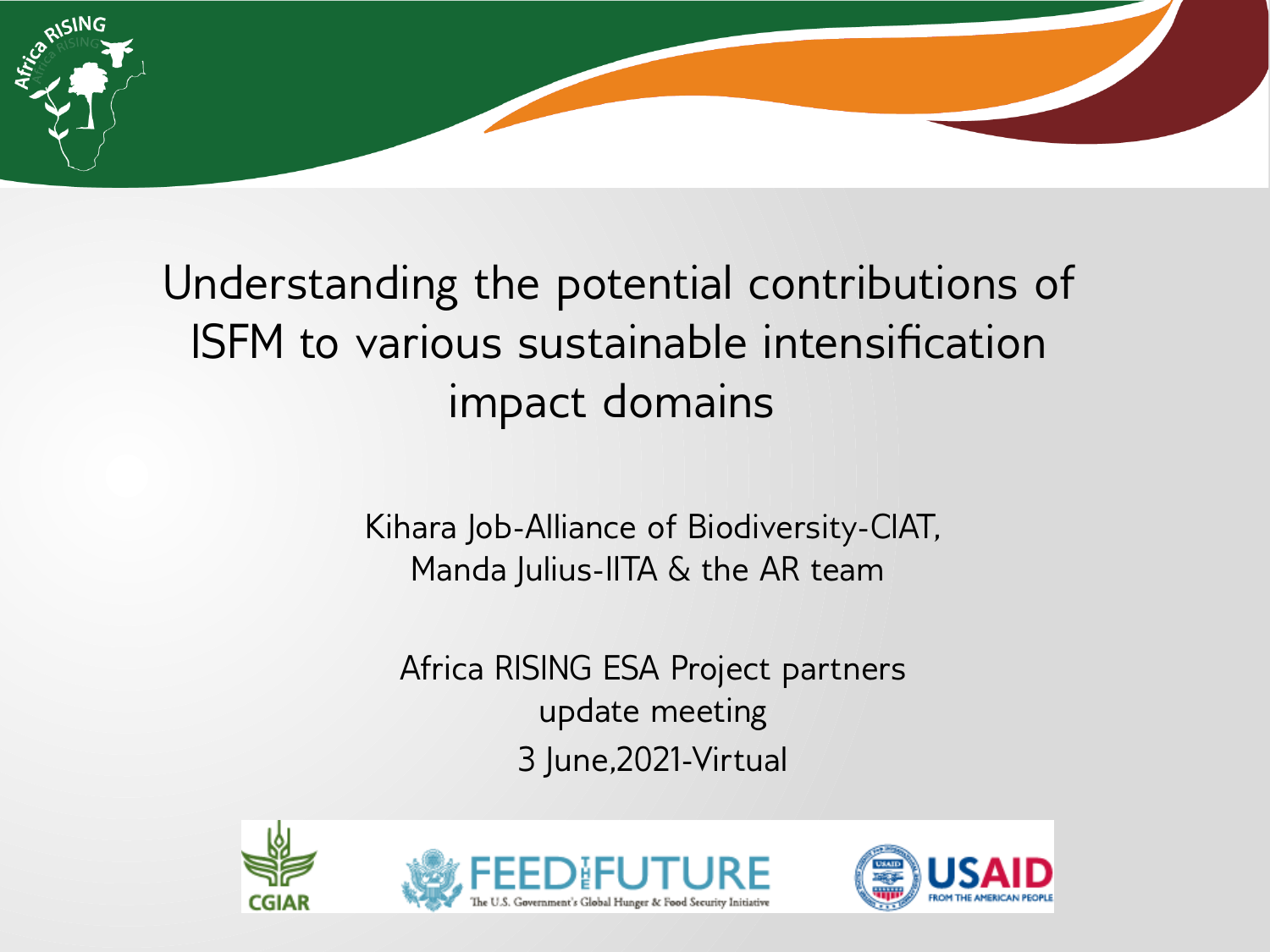

Understanding the potential contributions of ISFM to various sustainable intensification impact domains

Kihara Job-Alliance of Biodiversity-CIAT, Manda Julius-IITA & the AR team

Africa RISING ESA Project partners update meeting
3 June,2021-Virtual